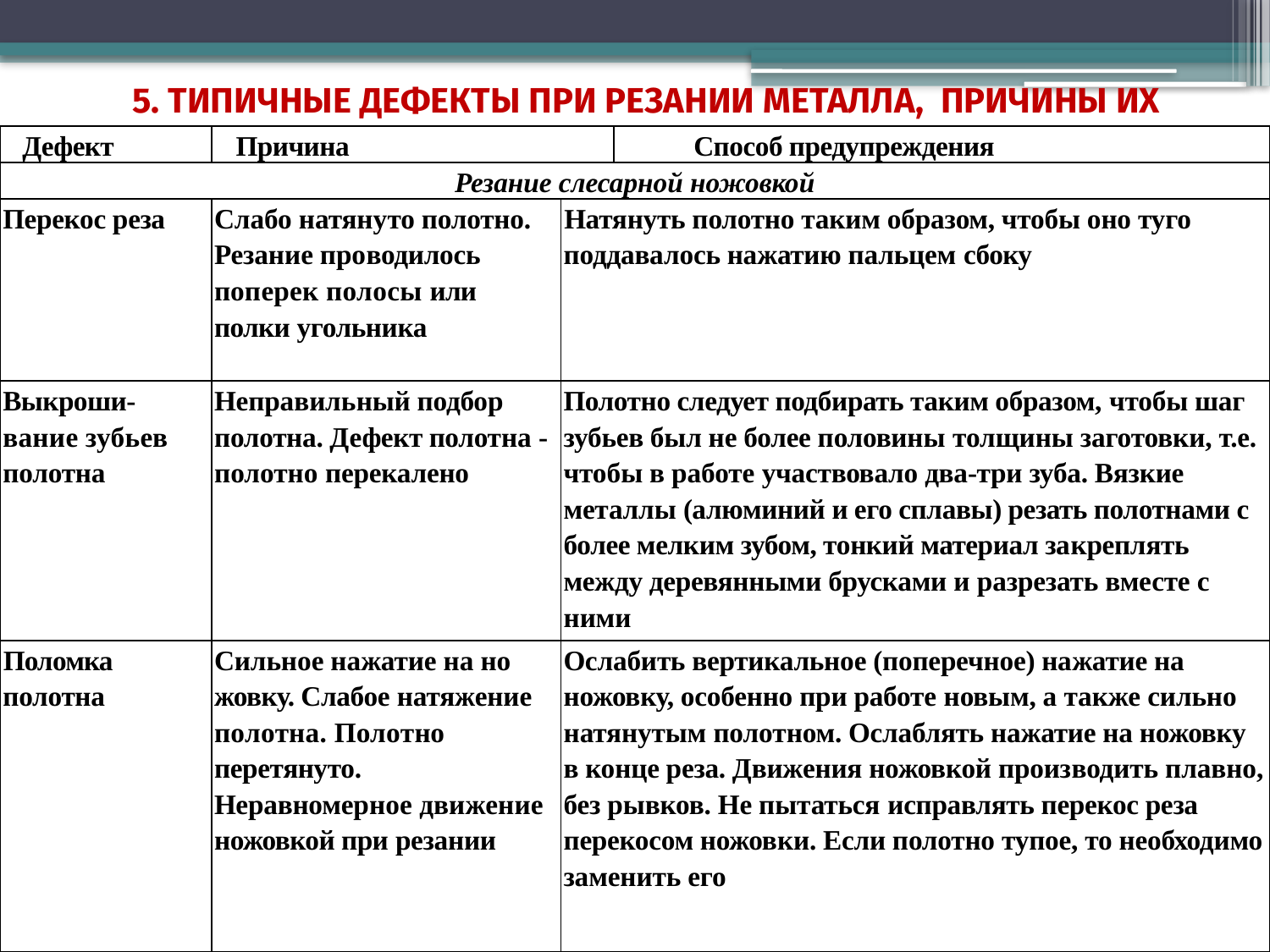

# 5. ТИПИЧНЫЕ ДЕФЕКТЫ ПРИ РЕЗАНИИ МЕТАЛЛА,  ПРИЧИНЫ ИХ ПОЯВЛЕНИЯ И СПОСОБЫ ПРЕДУПРЕЖДЕНИЯ
| Дефект | Причина |  | Способ предупреждения |
| --- | --- | --- | --- |
| Резание слесарной ножовкой |  |  |  |
| Перекос реза | Слабо натянуто полотно. Резание проводилось поперек полосы или полки угольника | Натянуть полотно таким образом, чтобы оно туго поддавалось нажатию пальцем сбоку |  |
| Выкроши-вание зубьев полотна | Неправильный подбор полотна. Дефект полотна - полотно перекалено | Полотно следует подбирать таким образом, чтобы шаг зубьев был не более половины толщины заготовки, т.е. чтобы в работе участвовало два-три зуба. Вязкие металлы (алюминий и его сплавы) резать полотнами с более мелким зубом, тонкий материал закреплять между деревянными брусками и разрезать вместе с ними |  |
| Поломка полотна | Сильное нажатие на но­жовку. Слабое натяжение полотна. Полотно перетянуто. Неравномерное движение ножовкой при резании | Ослабить вертикальное (поперечное) на­жатие на ножовку, особенно при работе новым, а также сильно натянутым полотном. Ослаблять нажатие на ножовку в конце реза. Движения ножовкой производить плавно, без рывков. Не пытаться исправлять перекос реза перекосом ножовки. Если полотно тупое, то необходимо заменить его |  |